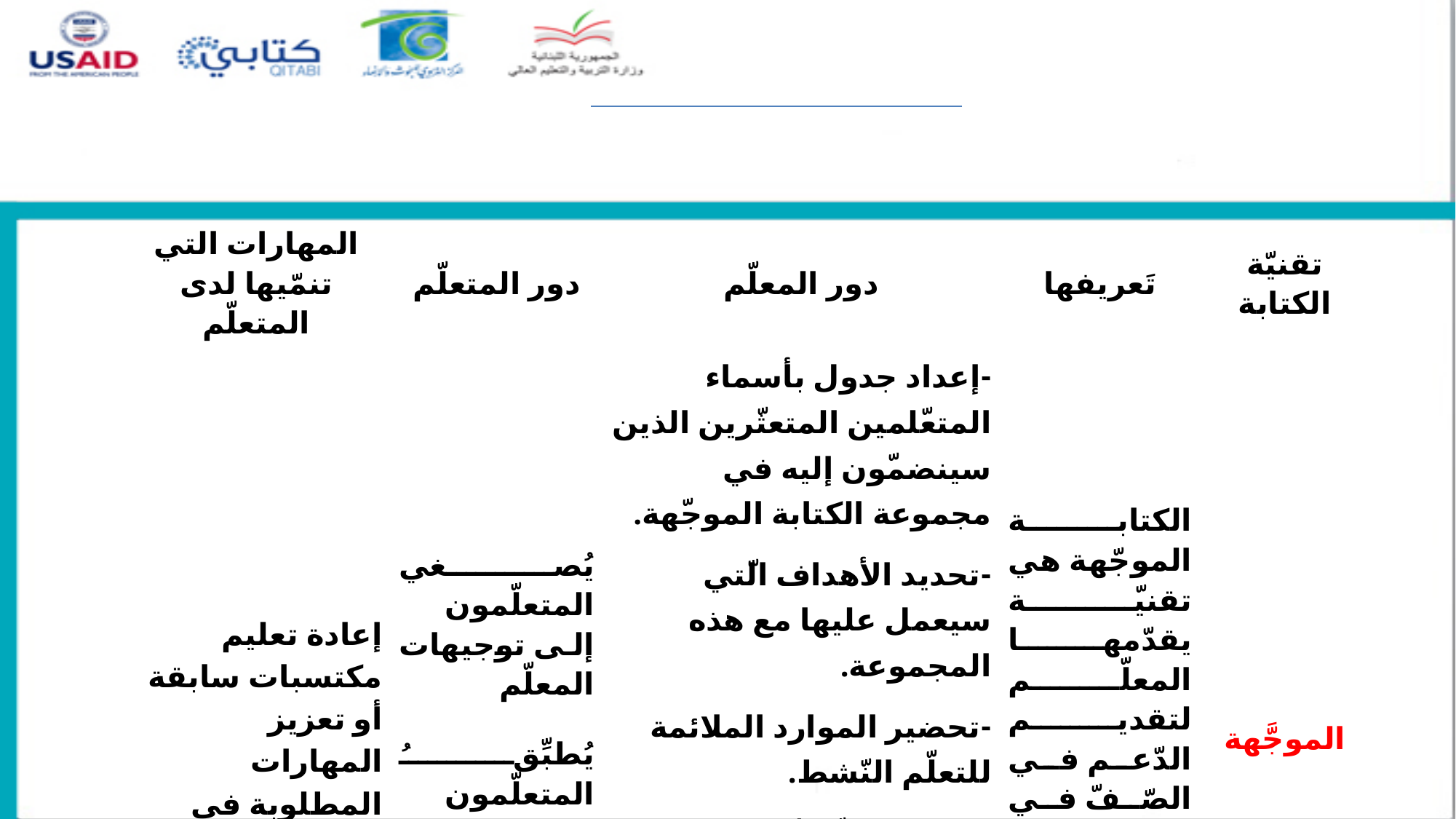

| المهارات التي تنمّيها لدى المتعلّم | دور المتعلّم | دور المعلّم | تَعريفها | تقنيّة الكتابة |
| --- | --- | --- | --- | --- |
| إعادة تعليم مكتسبات سابقة أو تعزيز المهارات المطلوبة في صفّه. | يُصغي المتعلّمون إلى توجيهات المعلّم يُطبِّقُ المتعلّمون الإستراتيجيّة الصّحيحة في أثناء الكتابة | -إعداد جدول بأسماء المتعّلمين المتعثّرين الذين سينضمّون إليه في مجموعة الكتابة الموجّهة. -تحديد الأهداف الّتي سيعمل عليها مع هذه المجموعة. -تحضير الموارد الملائمة للتعلّم النّشط. -تحديد المدّة ( لا تتجاوز 20 دقيقة ثلاث مرات في الأسبوع للمتعلّمين الأكثر تعسرًا ومرتين للأقلّ تعثّرًا أي الّذين يحتاجون إلى دعم خفيف من أجل تثبيت المفاهيم. | الكتابة الموجّهة هي تقنيّة يقدّمها المعلّم لتقديم الدّعم في الصّفّ في مجموعة صغيرة أو بشكل انفراديّ. | الموجَّهة |